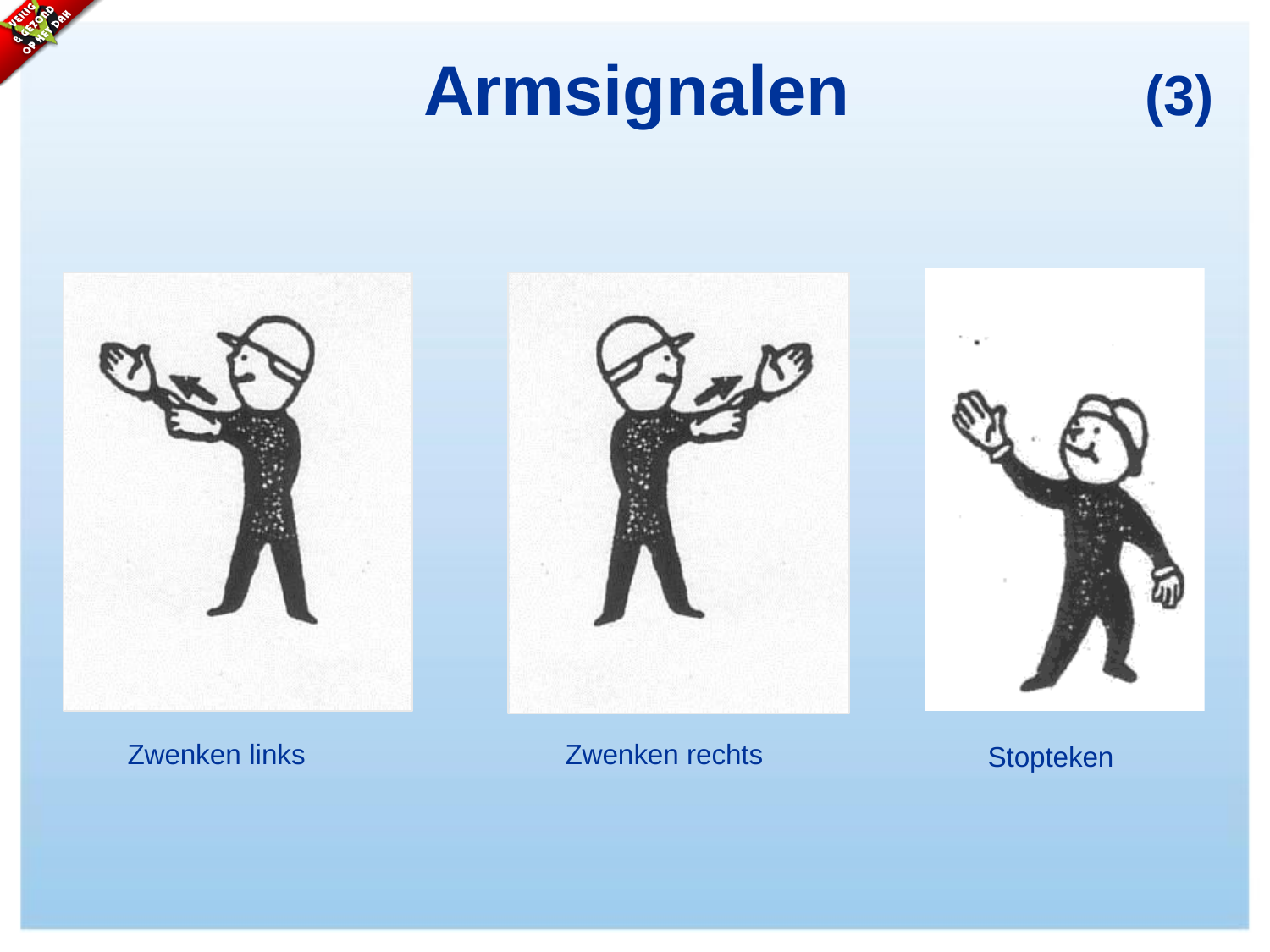

# Armsignalen
(3)

Zwenken links
Zwenken rechts
Stopteken